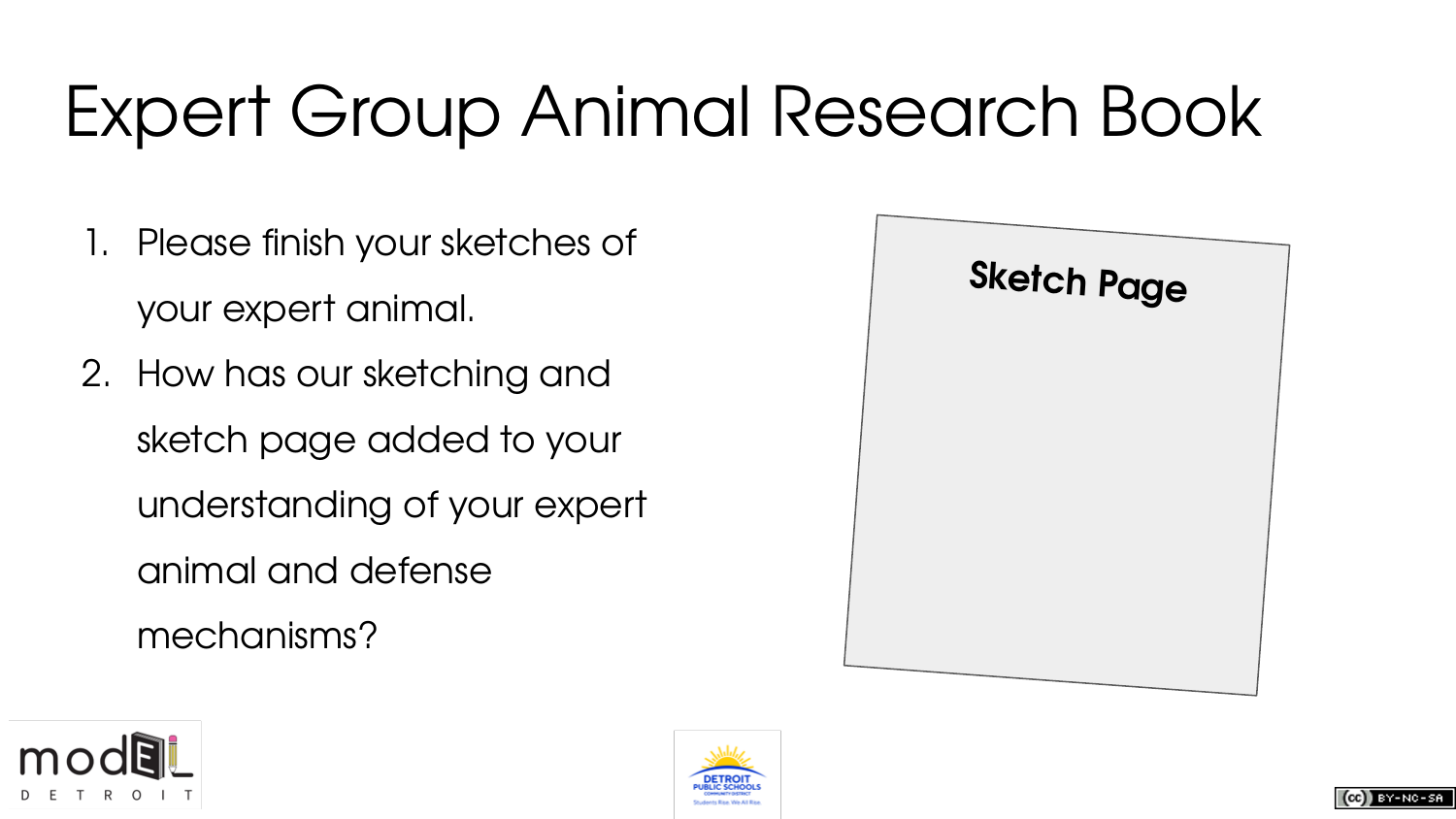

# Expert Group Animal Research Book
Please finish your sketches of your expert animal.
How has our sketching and sketch page added to your understanding of your expert animal and defense mechanisms?
Sketch Page